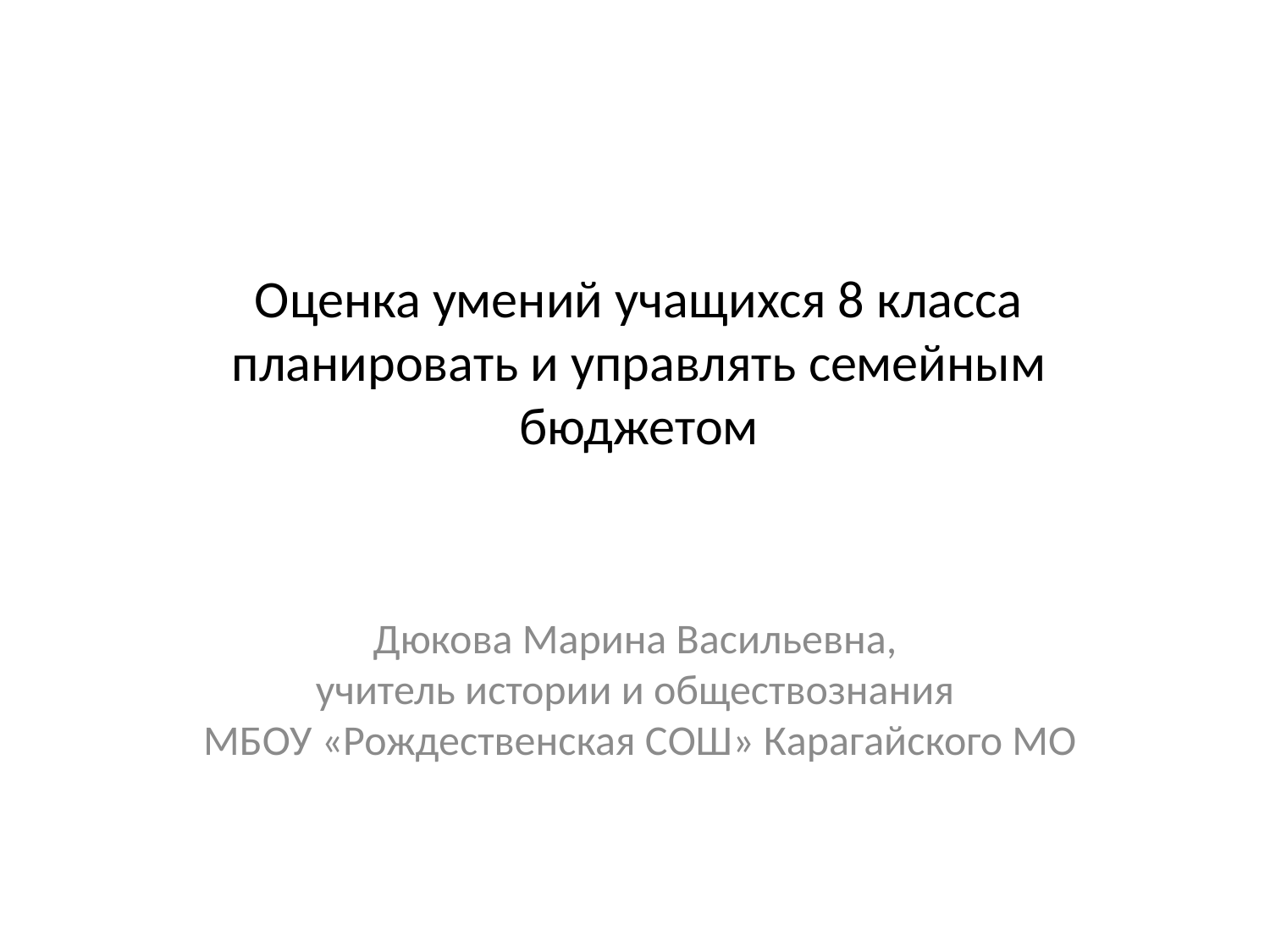

# Оценка умений учащихся 8 класса планировать и управлять семейным бюджетом
Дюкова Марина Васильевна,
учитель истории и обществознания
МБОУ «Рождественская СОШ» Карагайского МО